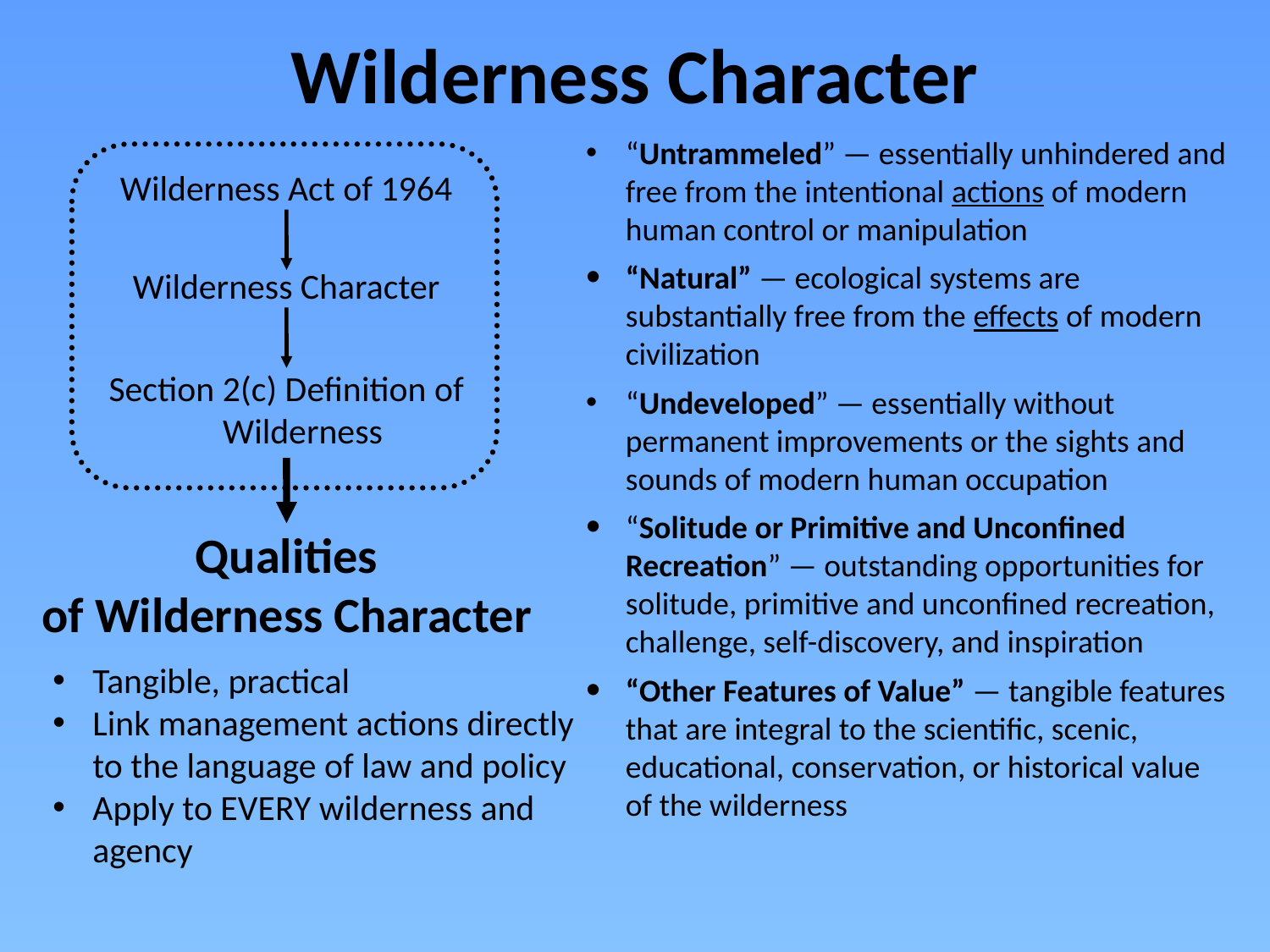

Wilderness Character
“Untrammeled” — essentially unhindered and free from the intentional actions of modern human control or manipulation
“Natural” — ecological systems are substantially free from the effects of modern civilization
“Undeveloped” — essentially without permanent improvements or the sights and sounds of modern human occupation
“Solitude or Primitive and Unconfined Recreation” — outstanding opportunities for solitude, primitive and unconfined recreation, challenge, self-discovery, and inspiration
“Other Features of Value” — tangible features that are integral to the scientific, scenic, educational, conservation, or historical value of the wilderness

Wilderness Act of 1964

Wilderness Character

Section 2(c) Definition of Wilderness

Qualities
of Wilderness Character
Tangible, practical
Link management actions directly to the language of law and policy
Apply to EVERY wilderness and agency